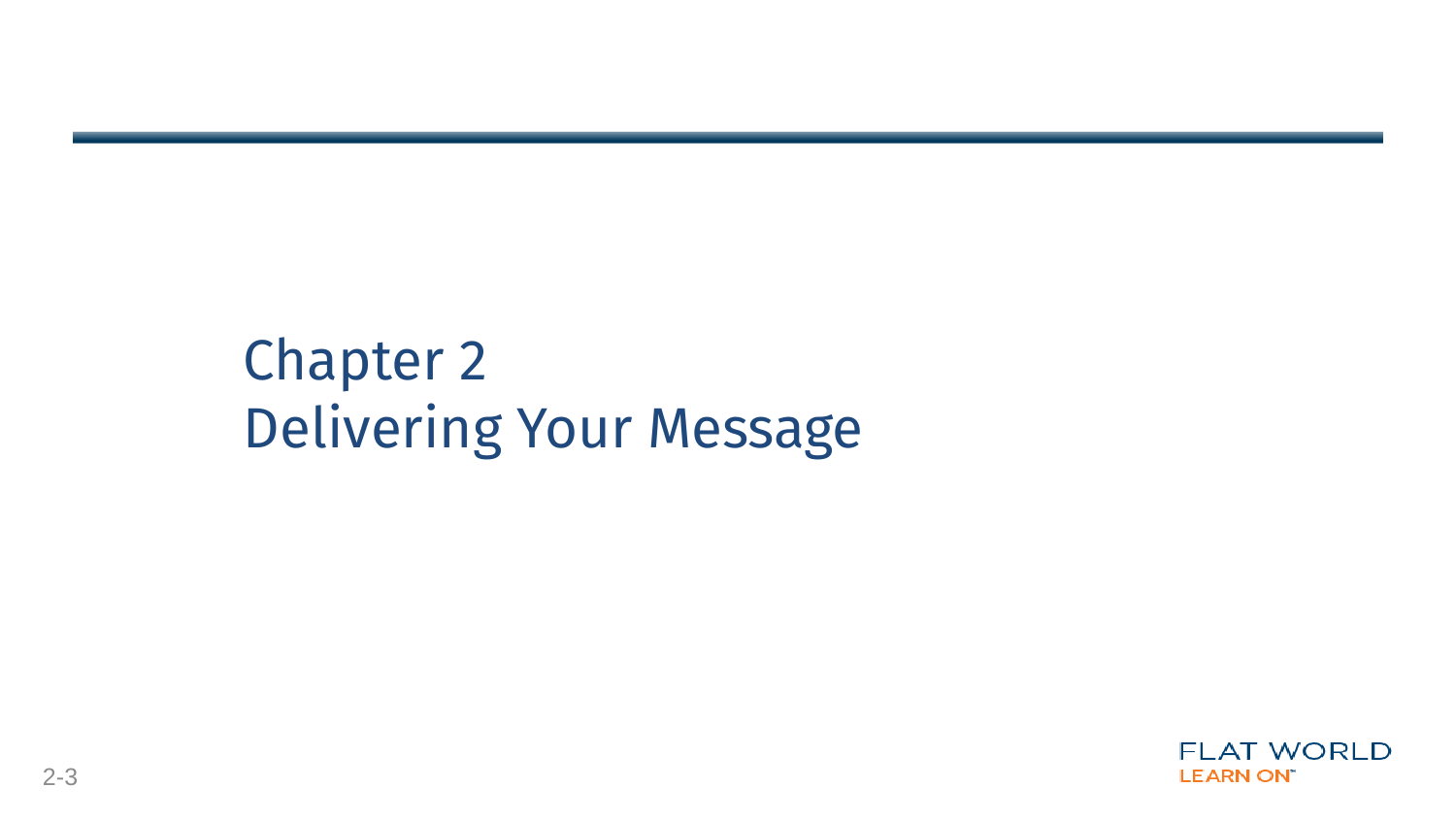

# Chapter 2 Delivering Your Message
2-3